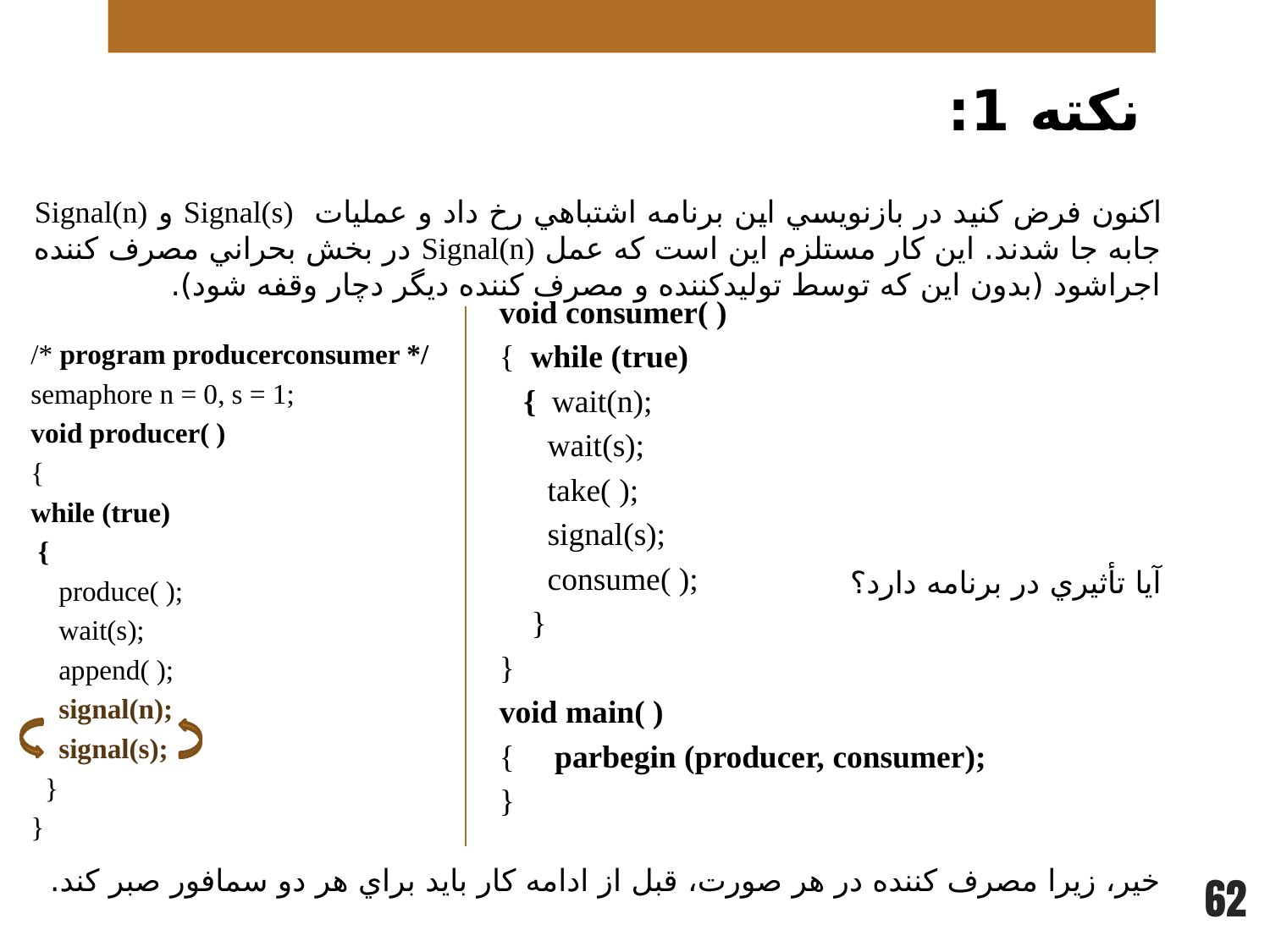

# نکته 1:
اكنون فرض كنيد در بازنويسي اين برنامه اشتباهي رخ داد و عمليات  Signal(s) و Signal(n) جابه جا شدند. اين كار مستلزم اين است كه عمل Signal(n) در بخش بحراني مصرف كننده اجراشود (بدون اين كه توسط توليدكننده و مصرف كننده ديگر دچار وقفه شود).

آيا تأثيري در برنامه دارد؟

خير، زيرا مصرف كننده در هر صورت، قبل از ادامه كار بايد براي هر دو سمافور صبر كند.
void consumer( )
{  while (true)
   {  wait(n);
      wait(s);
      take( );
      signal(s);
      consume( );
    }
}
void main( )
{     parbegin (producer, consumer);
}
/* program producerconsumer */
semaphore n = 0, s = 1;
void producer( )
{
while (true)
 {
    produce( );
    wait(s);
    append( );
    signal(n);
    signal(s);
  }
}

62